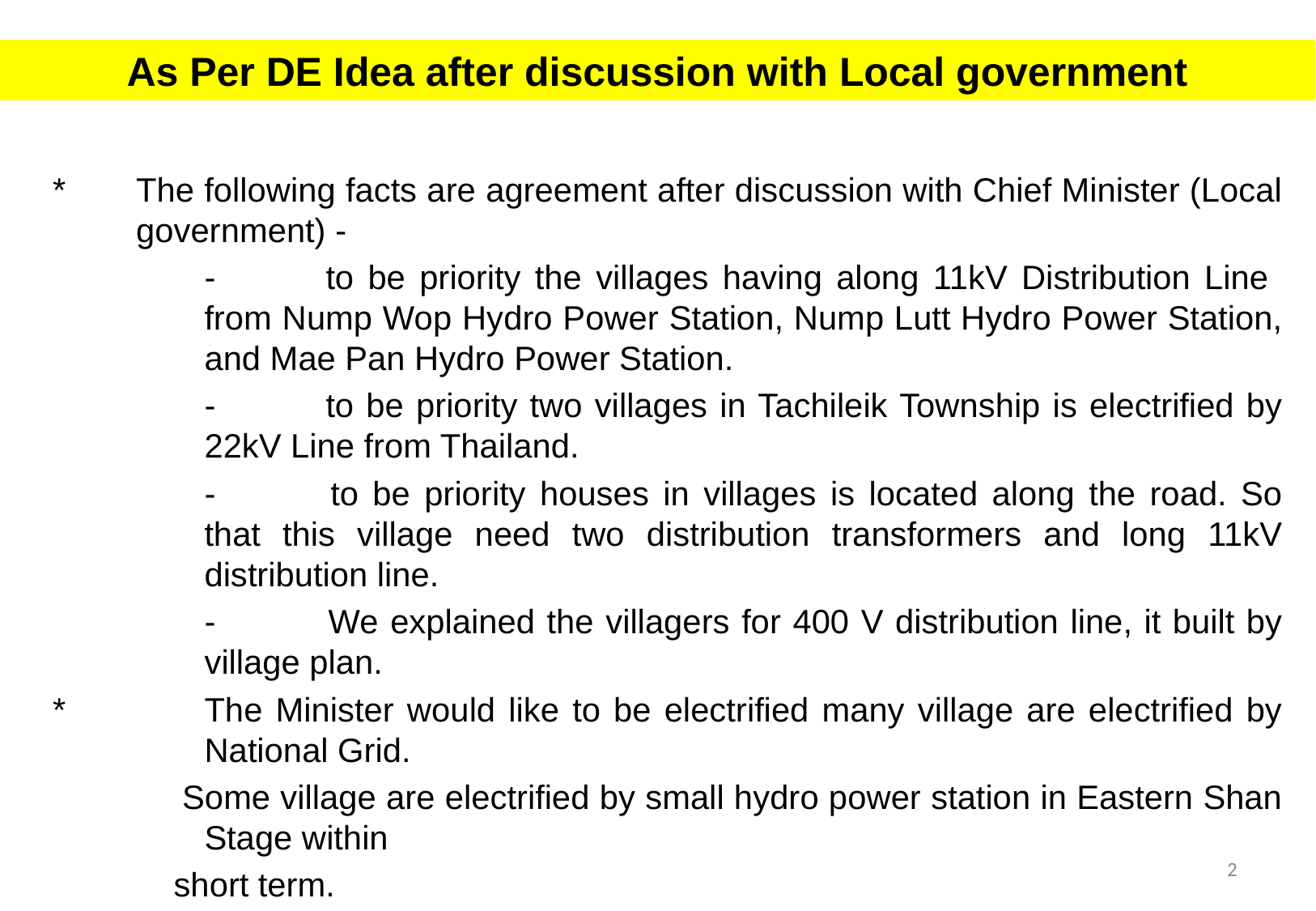

As Per DE Idea after discussion with Local government
*	The following facts are agreement after discussion with Chief Minister (Local government) -
	-	to be priority the villages having along 11kV Distribution Line  from Nump Wop Hydro Power Station, Nump Lutt Hydro Power Station, and Mae Pan Hydro Power Station.
	-	to be priority two villages in Tachileik Township is electrified by 22kV Line from Thailand.
	- 	to be priority houses in villages is located along the road. So that this village need two distribution transformers and long 11kV distribution line.
	- 	We explained the villagers for 400 V distribution line, it built by village plan.
*	The Minister would like to be electrified many village are electrified by National Grid.
             Some village are electrified by small hydro power station in Eastern Shan Stage within
             short term.
2